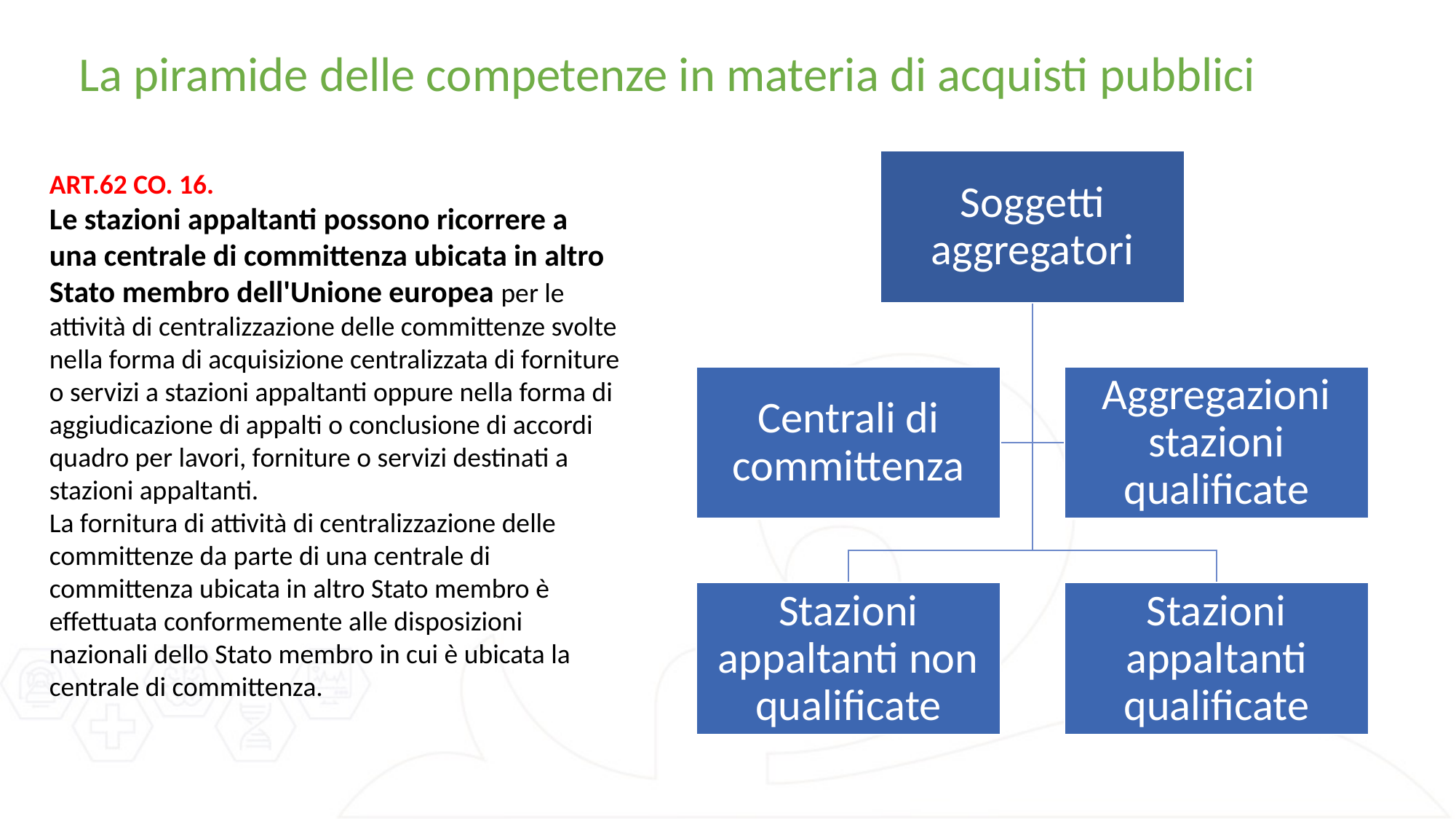

La piramide delle competenze in materia di acquisti pubblici
Soggetti aggregatori
Stazioni appaltanti non qualificate
Stazioni appaltanti qualificate
Centrali di committenza
Aggregazioni stazioni qualificate
ART.62 CO. 16.
Le stazioni appaltanti possono ricorrere a una centrale di committenza ubicata in altro Stato membro dell'Unione europea per le attività di centralizzazione delle committenze svolte nella forma di acquisizione centralizzata di forniture o servizi a stazioni appaltanti oppure nella forma di aggiudicazione di appalti o conclusione di accordi quadro per lavori, forniture o servizi destinati a stazioni appaltanti.
La fornitura di attività di centralizzazione delle committenze da parte di una centrale di committenza ubicata in altro Stato membro è effettuata conformemente alle disposizioni nazionali dello Stato membro in cui è ubicata la centrale di committenza.